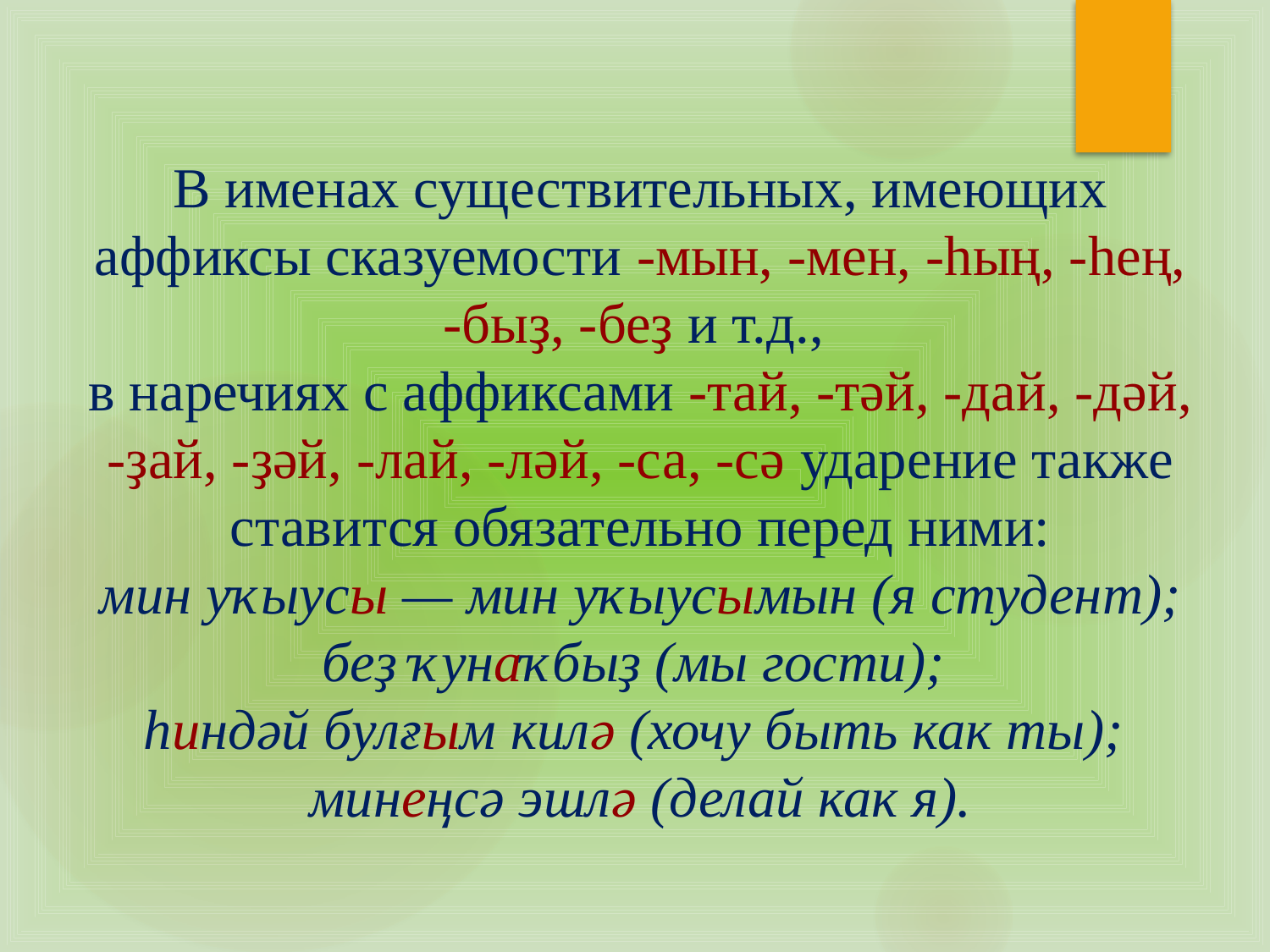

В именах существительных, имеющих аффиксы сказуемости -мын, -мен, -һың, -һең, -быҙ, -беҙ и т.д.,
в наречиях с аффиксами -тай, -тәй, -дай, -дәй, -ҙай, -ҙәй, -лай, -ләй, -са, -сә ударение также ставится обязательно перед ними:
мин уҡыусы — мин уҡыусымын (я студент);
беҙ ҡунаҡбыҙ (мы гости); 
һиндәй булғым килә (хочу быть как ты); 
минеңсә эшлә (делай как я).